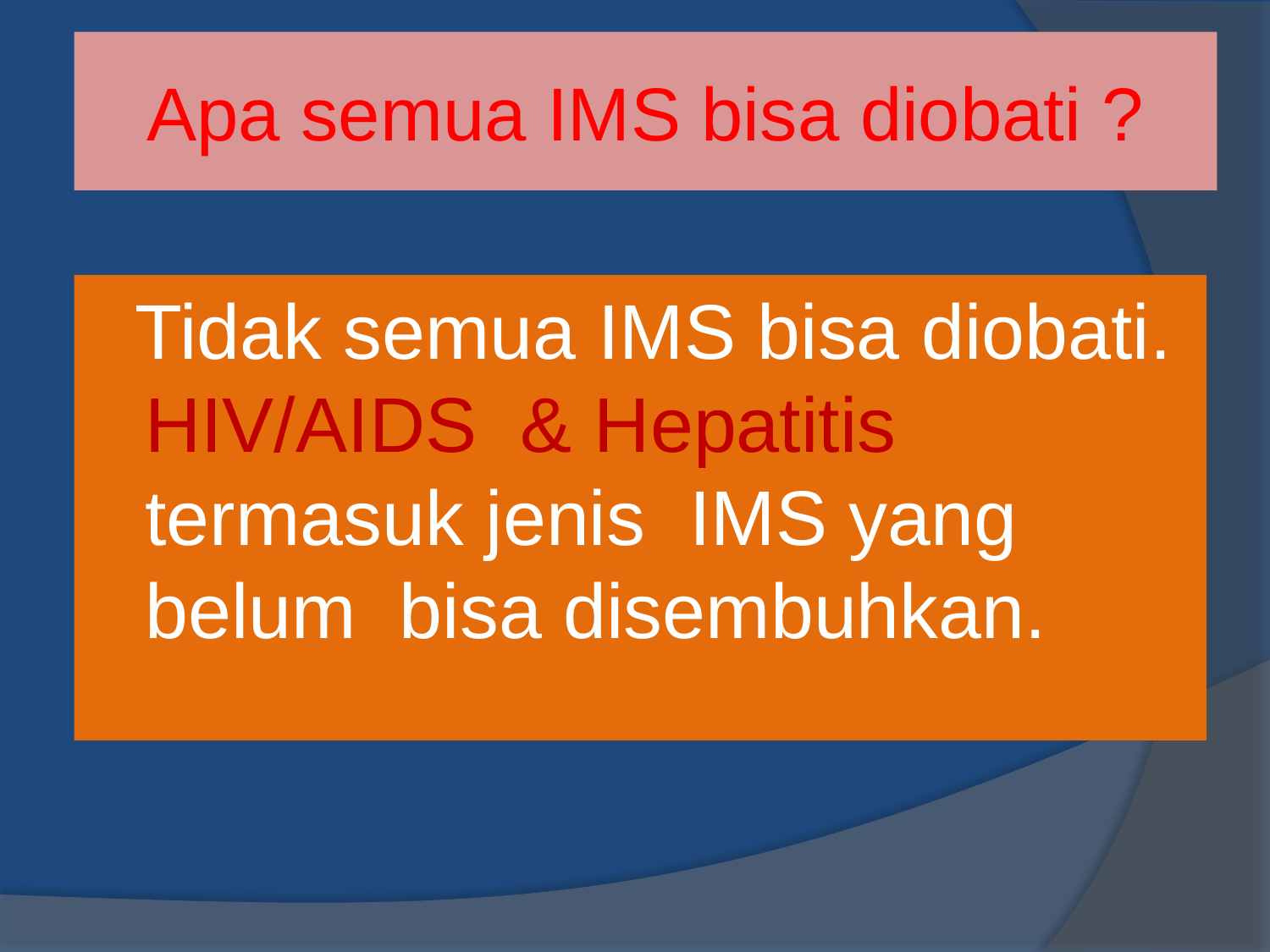

# Apa semua IMS bisa diobati ?
  Tidak semua IMS bisa diobati. HIV/AIDS  & Hepatitis termasuk jenis  IMS yang belum  bisa disembuhkan.